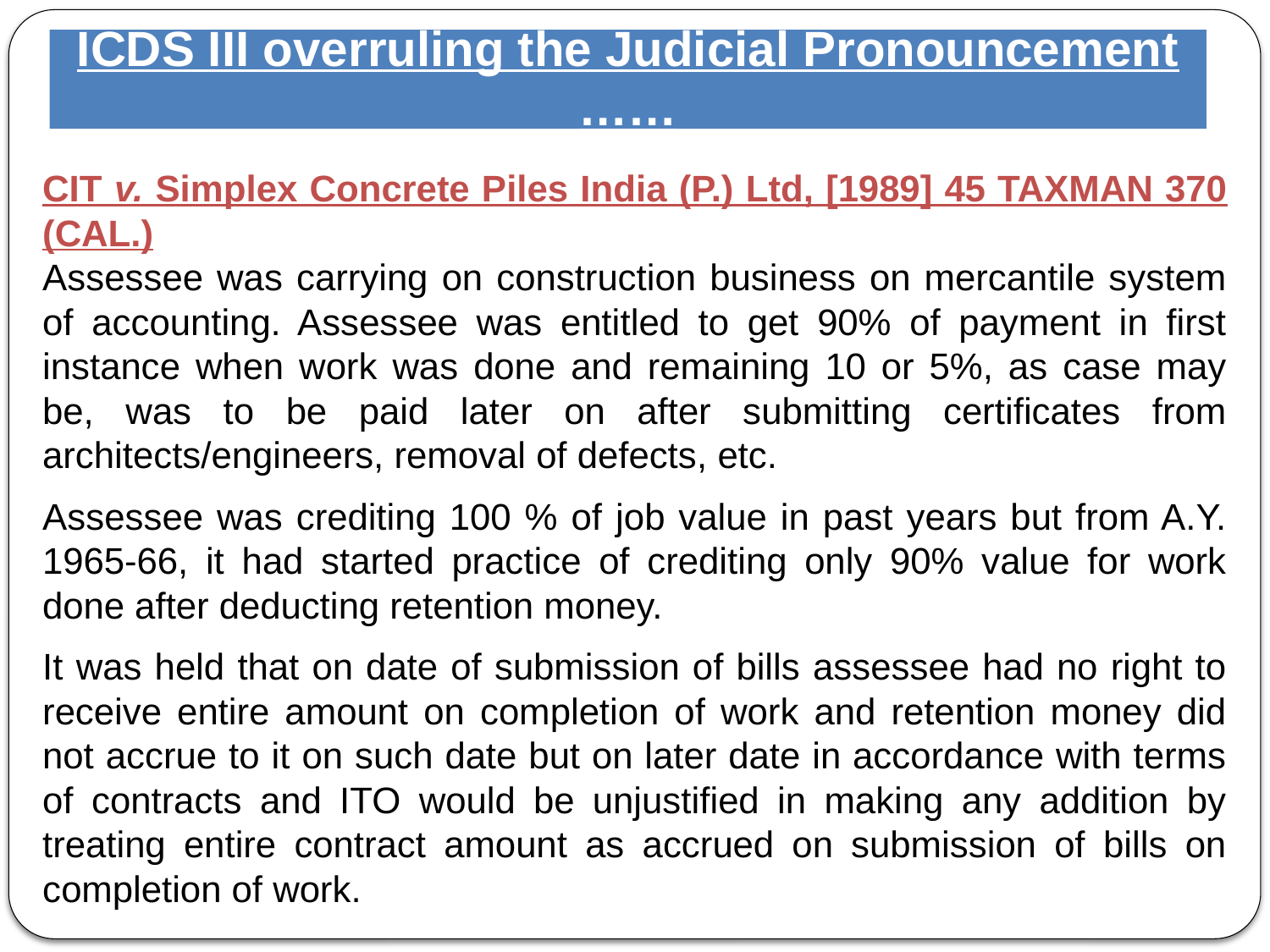

# ICDS III overruling the Judicial Pronouncement ……
CIT v. Simplex Concrete Piles India (P.) Ltd, [1989] 45 TAXMAN 370 (CAL.)
Assessee was carrying on construction business on mercantile system of accounting. Assessee was entitled to get 90% of payment in first instance when work was done and remaining 10 or 5%, as case may be, was to be paid later on after submitting certificates from architects/engineers, removal of defects, etc.

Assessee was crediting 100 % of job value in past years but from A.Y. 1965-66, it had started practice of crediting only 90% value for work done after deducting retention money.

It was held that on date of submission of bills assessee had no right to receive entire amount on completion of work and retention money did not accrue to it on such date but on later date in accordance with terms of contracts and ITO would be unjustified in making any addition by treating entire contract amount as accrued on submission of bills on completion of work.

But Under ICDS regime, retention money is specifically included as part of contract revenue.